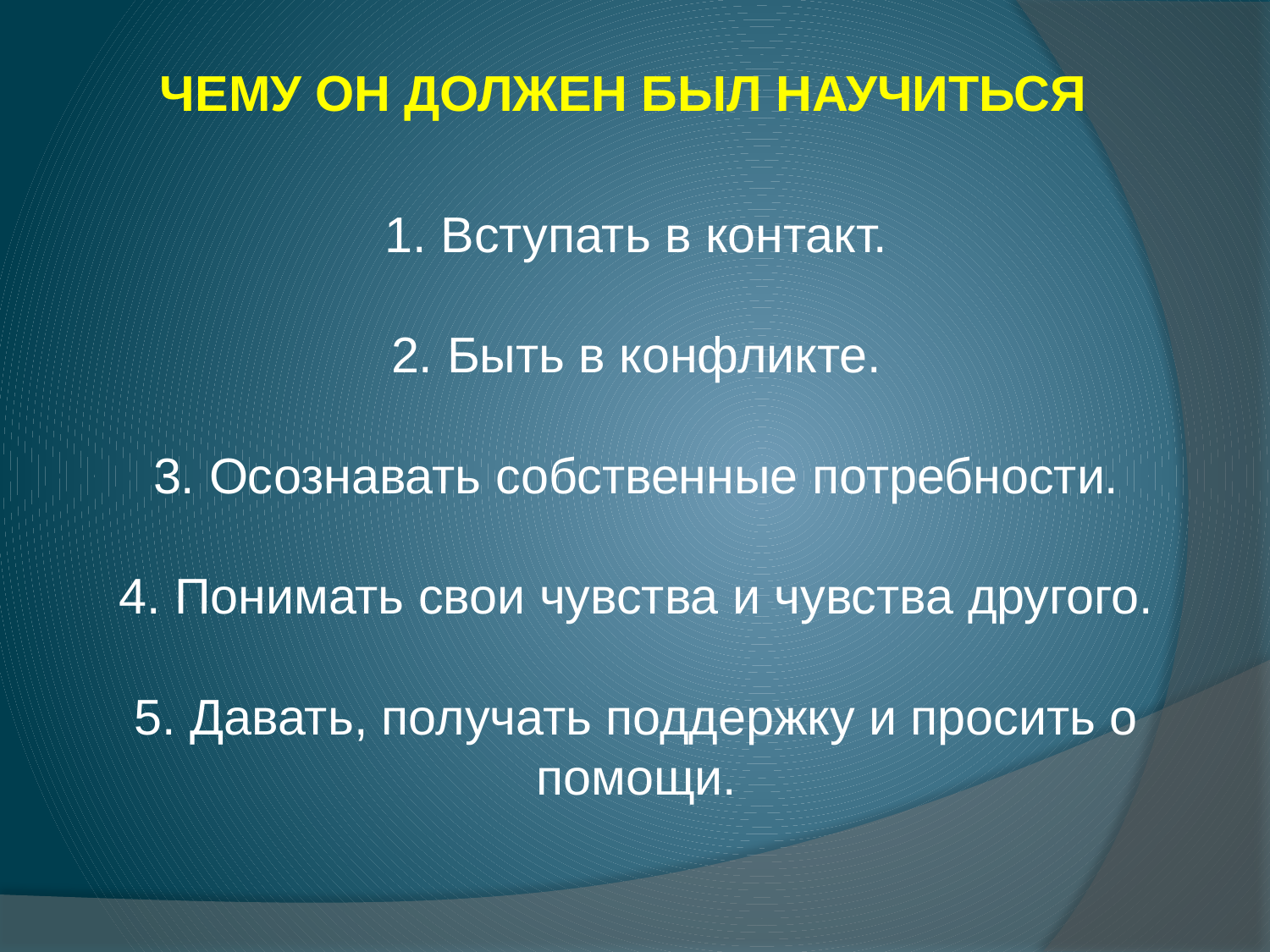

# ЧЕМУ ОН ДОЛЖЕН БЫЛ НАУЧИТЬСЯ
1. Вступать в контакт.
2. Быть в конфликте.
3. Осознавать собственные потребности.
4. Понимать свои чувства и чувства другого.
5. Давать, получать поддержку и просить о помощи.